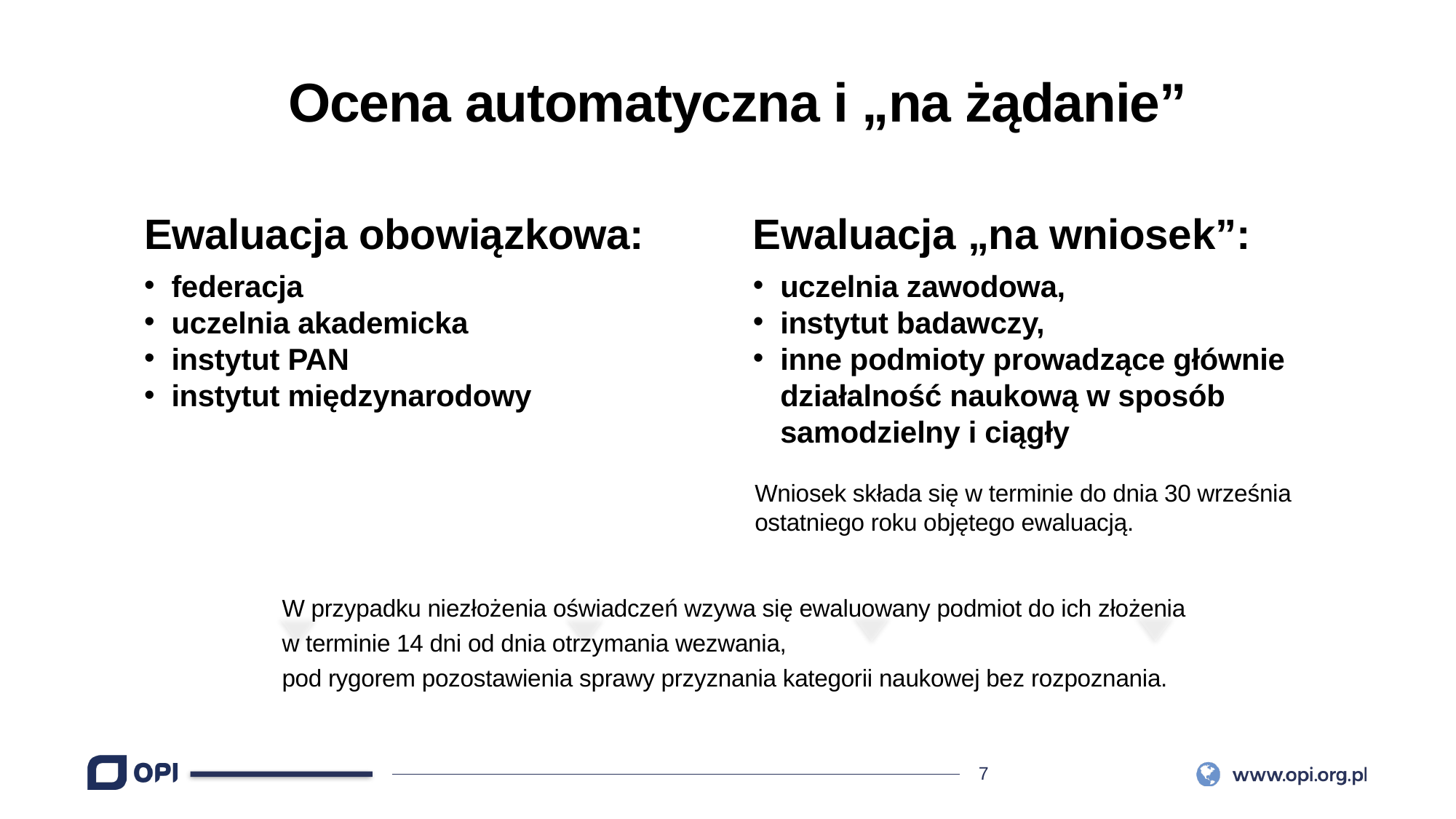

Ocena automatyczna i „na żądanie”

Ewaluacja obowiązkowa:
federacja
uczelnia akademicka
instytut PAN
instytut międzynarodowy

Ewaluacja „na wniosek”:
uczelnia zawodowa,
instytut badawczy,
inne podmioty prowadzące głównie działalność naukową w sposób samodzielny i ciągły
01
02
03
04

INFOGRAPHIC
INFOGRAPHIC
Wniosek składa się w terminie do dnia 30 września ostatniego roku objętego ewaluacją.

W przypadku niezłożenia oświadczeń wzywa się ewaluowany podmiot do ich złożenia
w terminie 14 dni od dnia otrzymania wezwania,
pod rygorem pozostawienia sprawy przyznania kategorii naukowej bez rozpoznania.